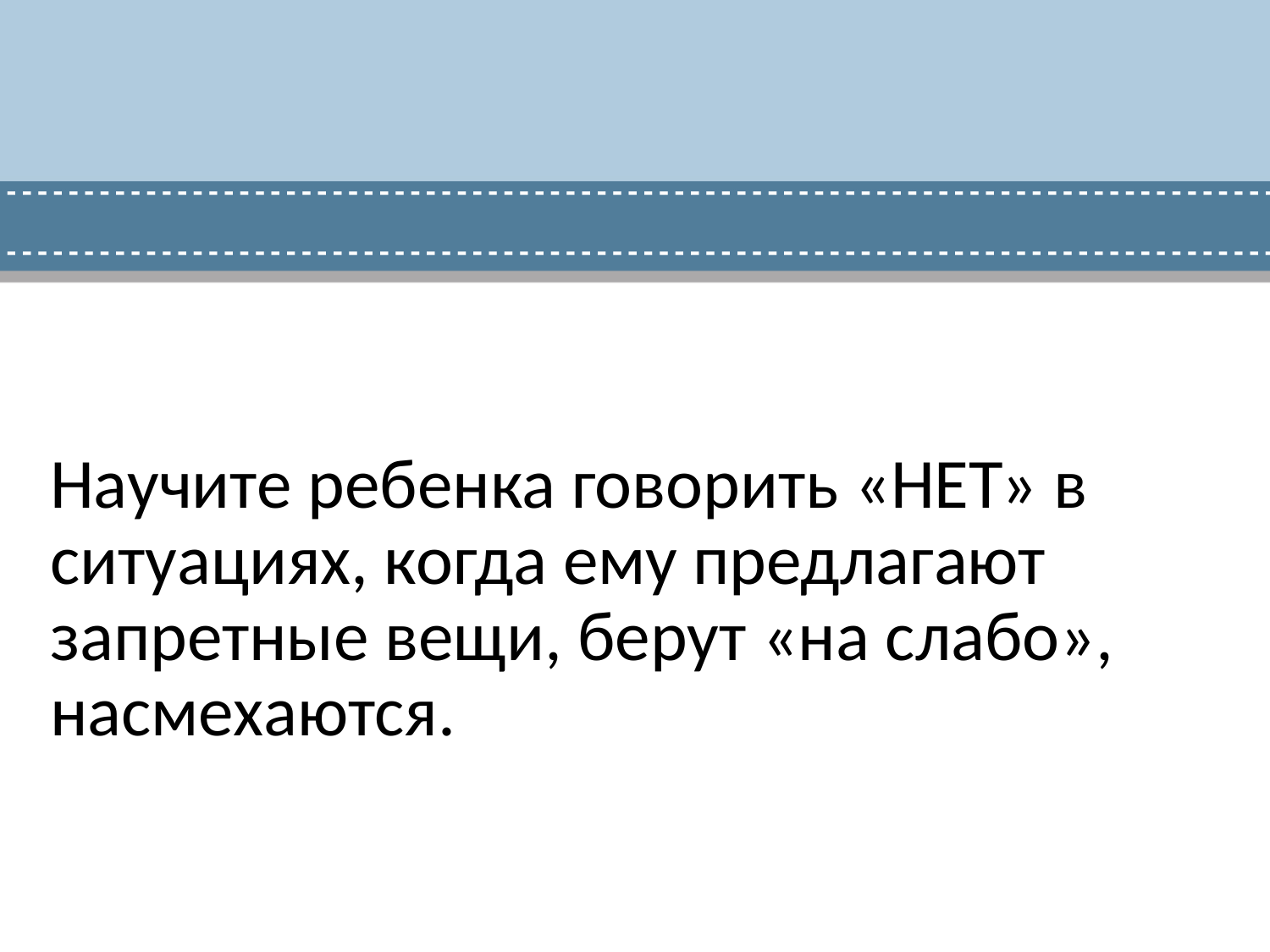

# Научите ребенка говорить «НЕТ» в  ситуациях, когда ему предлагают запретные вещи, берут «на слабо», насмехаются.